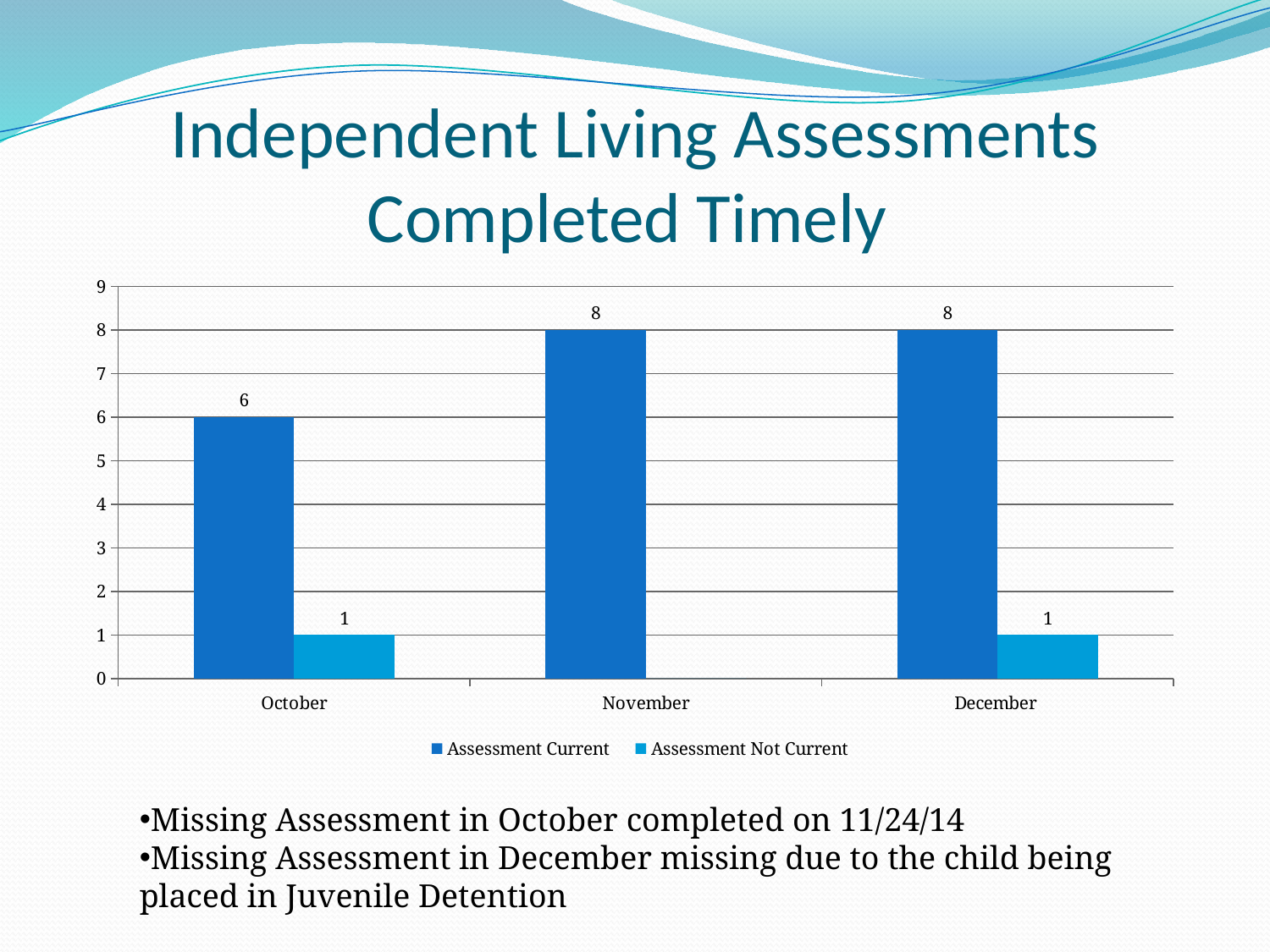

# Independent Living Assessments Completed Timely

### Chart

| Category | Assessment Current | Assessment Not Current  |
|---|---|---|
| October | 6.0 | 1.0 |
| November | 8.0 | 0.0 |
| December  | 8.0 | 1.0 |
Missing Assessment in October completed on 11/24/14
Missing Assessment in December missing due to the child being placed in Juvenile Detention